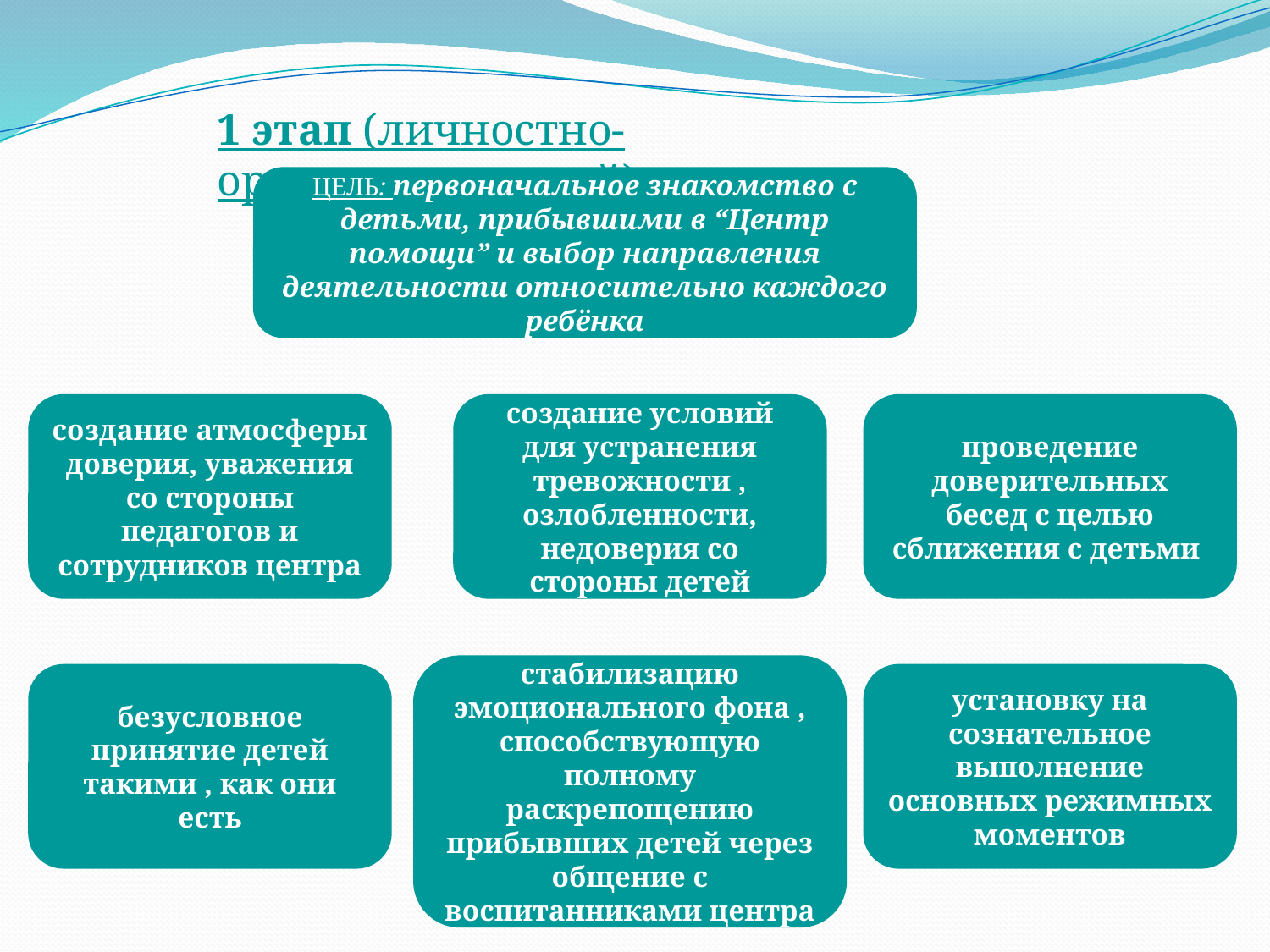

1 этап (личностно-ориентированный)
ЦЕЛЬ: первоначальное знакомство с детьми, прибывшими в “Центр помощи” и выбор направления деятельности относительно каждого ребёнка
создание атмосферы доверия, уважения со стороны педагогов и сотрудников центра
создание условий для устранения тревожности , озлобленности, недоверия со стороны детей
проведение доверительных бесед с целью сближения с детьми
стабилизацию эмоционального фона , способствующую полному раскрепощению прибывших детей через общение с воспитанниками центра
безусловное принятие детей такими , как они есть
установку на сознательное выполнение основных режимных моментов